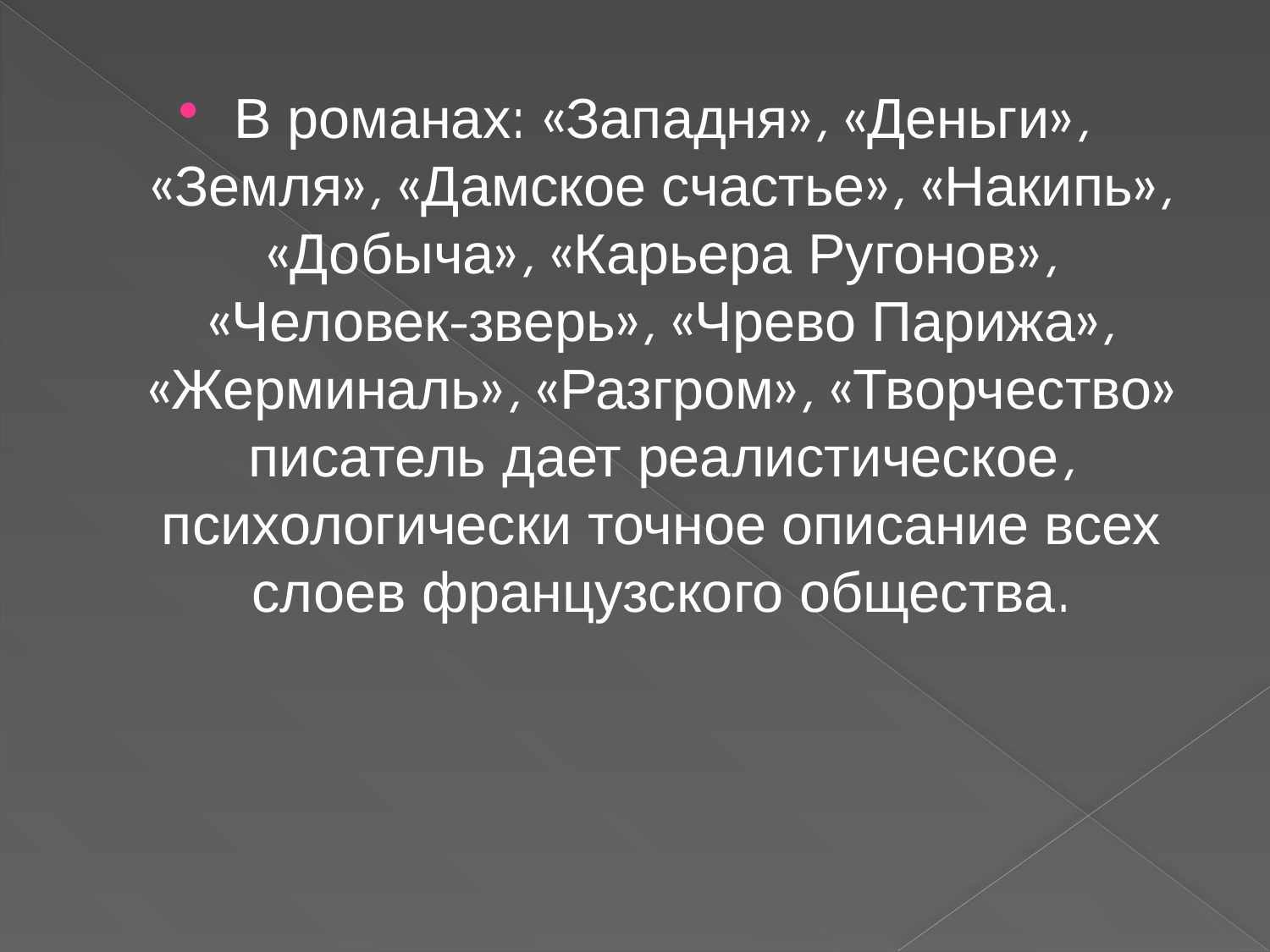

В романах: «Западня», «Деньги», «Земля», «Дамское счастье», «Накипь», «Добыча», «Карьера Ругонов», «Человек-зверь», «Чрево Парижа», «Жерминаль», «Разгром», «Творчество» писатель дает реалистическое, психологически точное описание всех слоев французского общества.